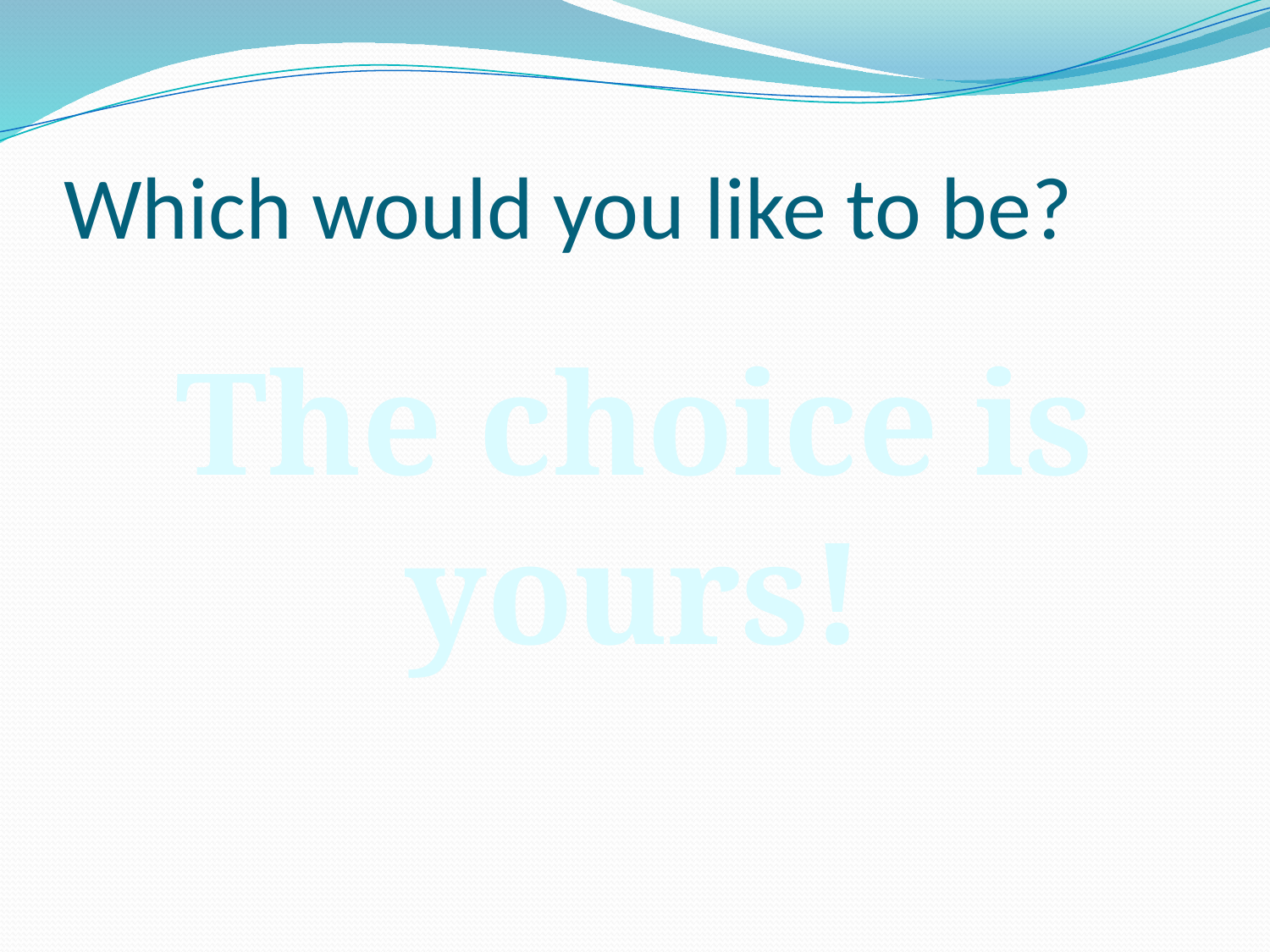

# Which would you like to be?
The choice is yours!